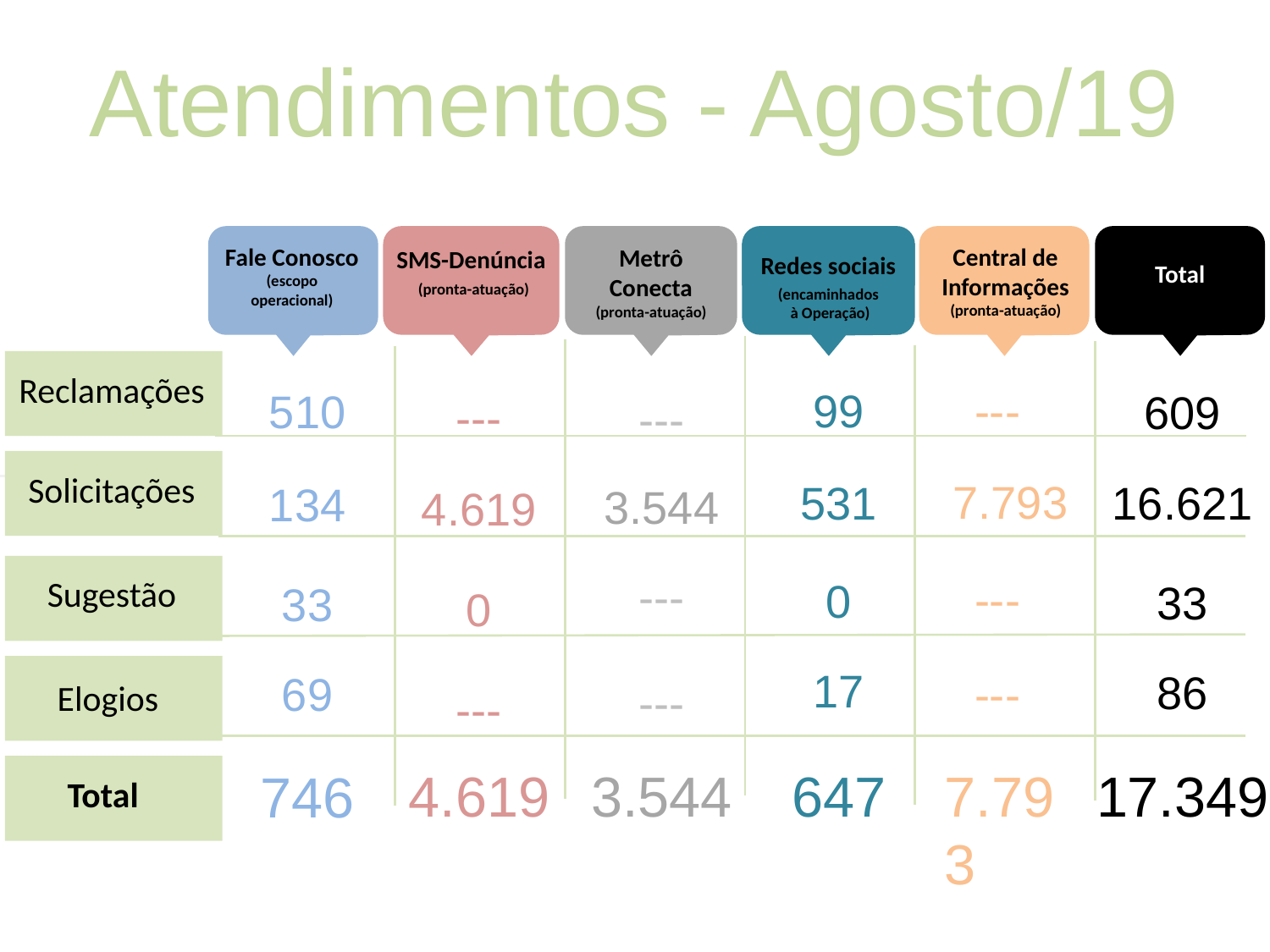

Atendimentos - Agosto/19

SMS-Denúncia
 (pronta-atuação)

Redes sociais

Total

Metrô Conecta (pronta-atuação)

Fale Conosco
(escopo operacional)

Central de
Informações
(pronta-atuação)
(encaminhados
à Operação)

Reclamações
510
99
---
609
---
---

Solicitações
7.793
16.621
531
134
3.544
4.619

---
---
Sugestão
0
33
33
0

17
86
---
69
---
Elogios
---
746
4.619
3.544
647
7.793
17.349

Total